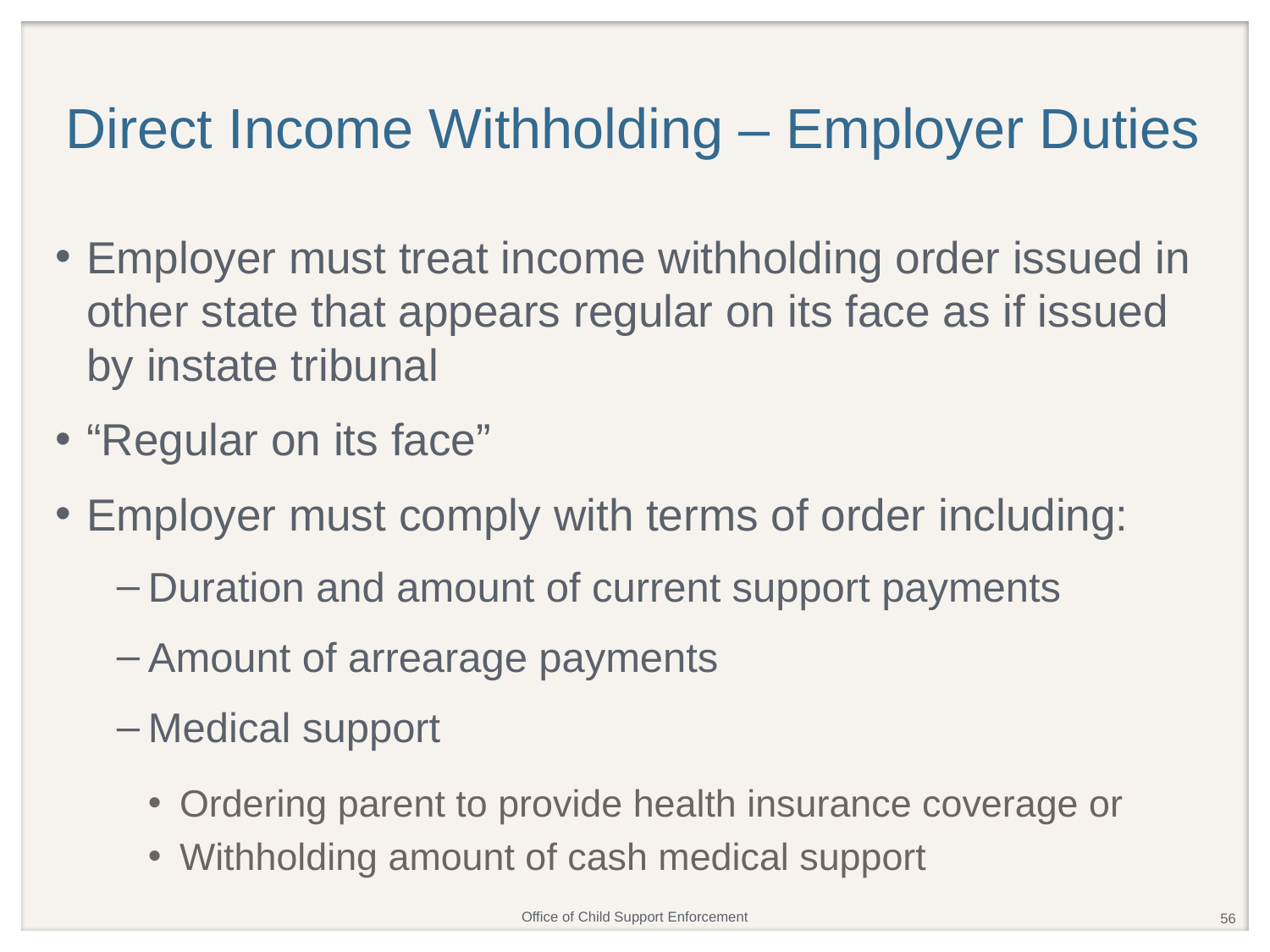

# Direct Income Withholding – Employer Duties
Employer must treat income withholding order issued in other state that appears regular on its face as if issued by instate tribunal
“Regular on its face”
Employer must comply with terms of order including:
Duration and amount of current support payments
Amount of arrearage payments
Medical support
Ordering parent to provide health insurance coverage or
Withholding amount of cash medical support

56